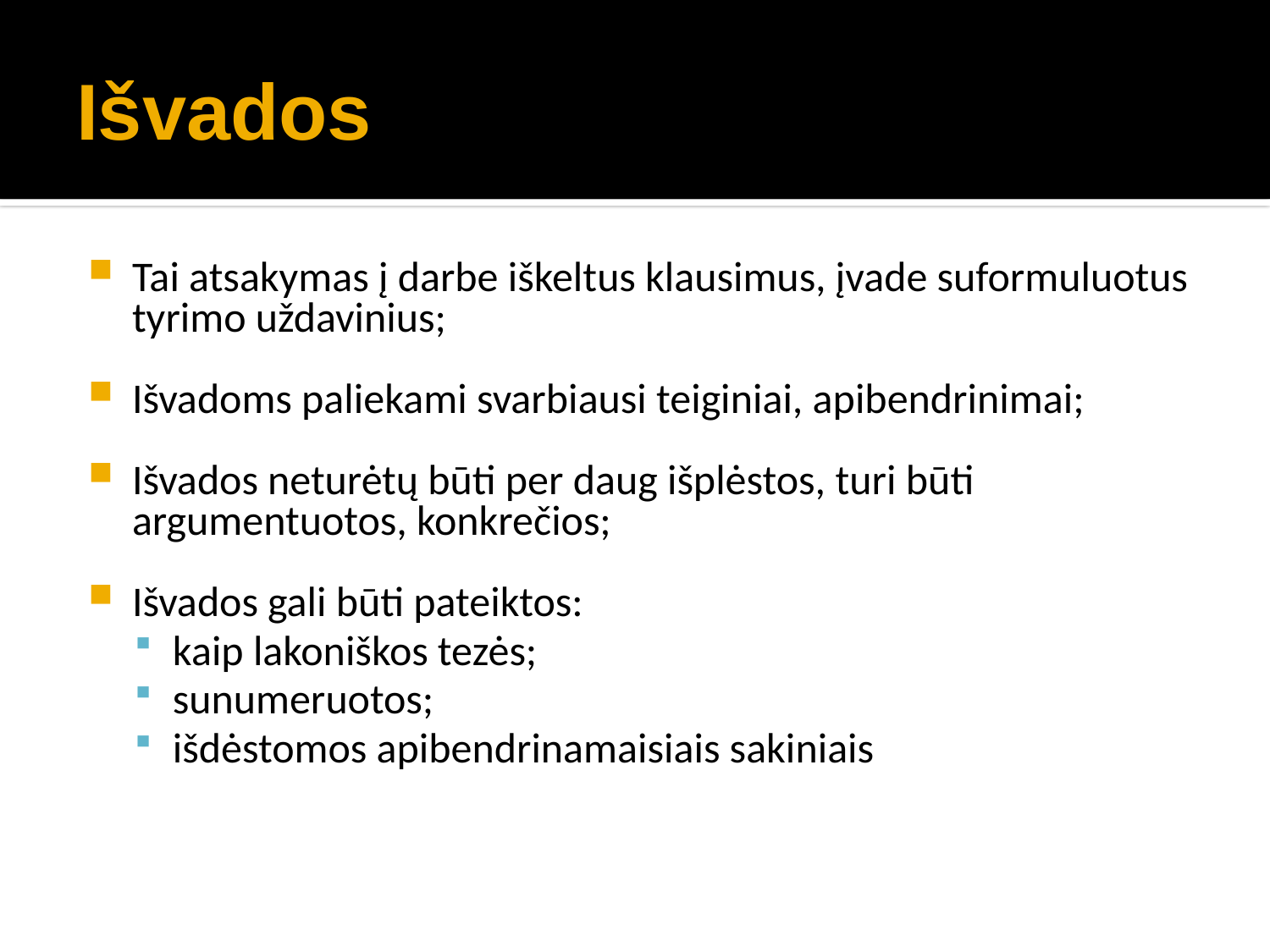

# Išvados
Tai atsakymas į darbe iškeltus klausimus, įvade suformuluotus tyrimo uždavinius;

Išvadoms paliekami svarbiausi teiginiai, apibendrinimai;

Išvados neturėtų būti per daug išplėstos, turi būti argumentuotos, konkrečios;

Išvados gali būti pateiktos:
kaip lakoniškos tezės;
sunumeruotos;
išdėstomos apibendrinamaisiais sakiniais